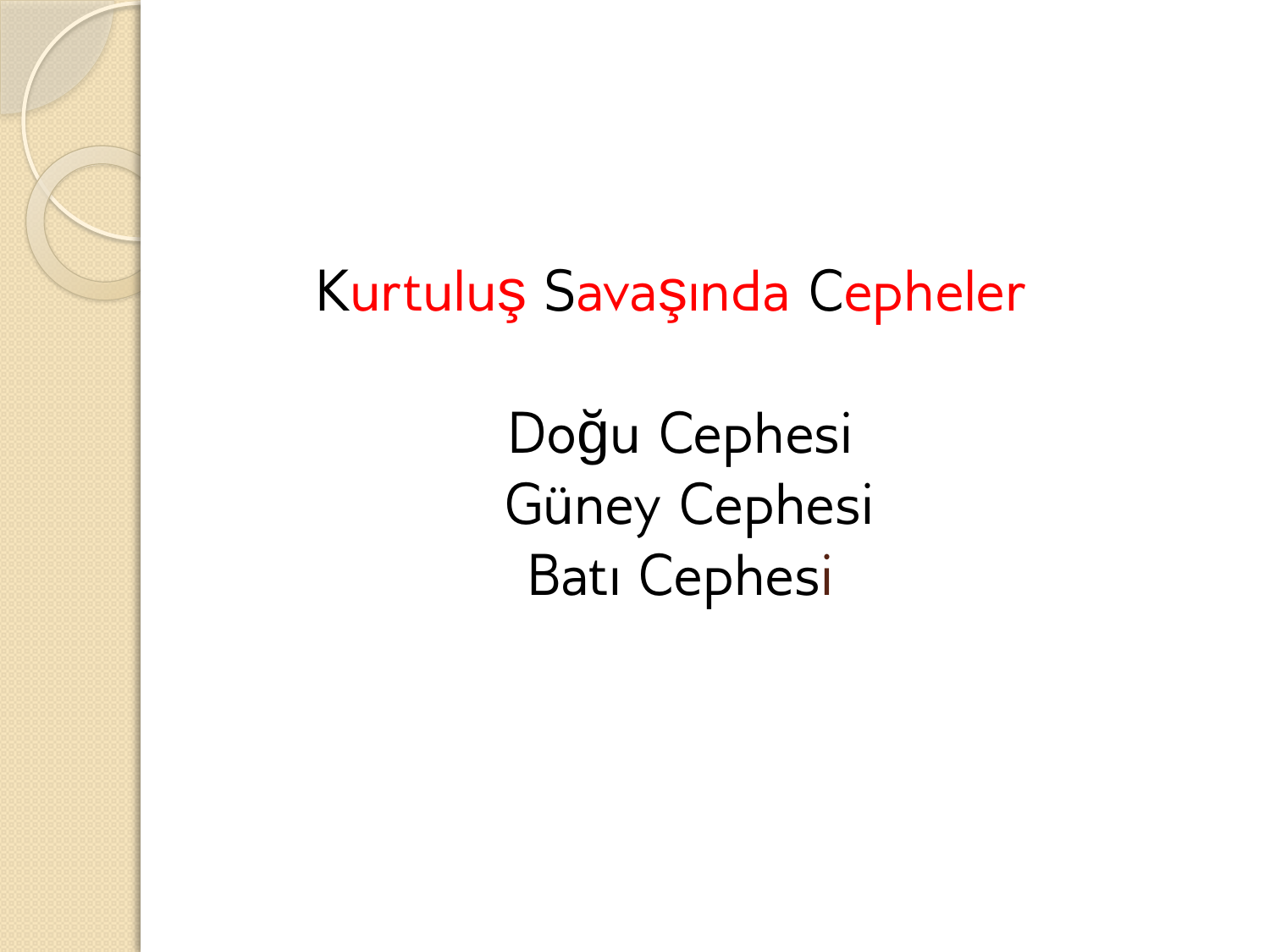

# Kurtuluş Savaşında Cepheler Doğu Cephesi Güney Cephesi Batı Cephesi